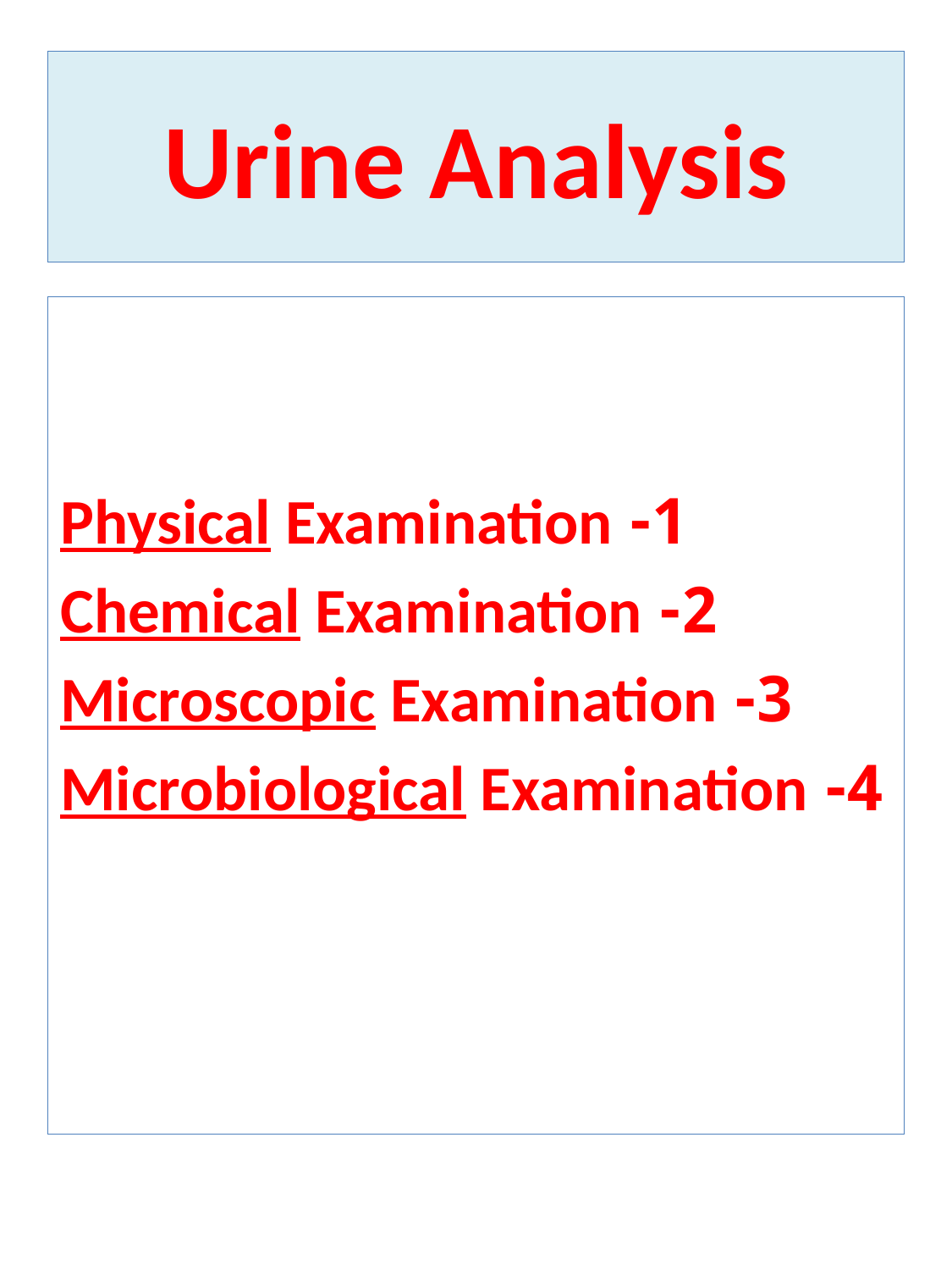

# Urine Analysis

1- Physical Examination
2- Chemical Examination
3- Microscopic Examination
4- Microbiological Examination